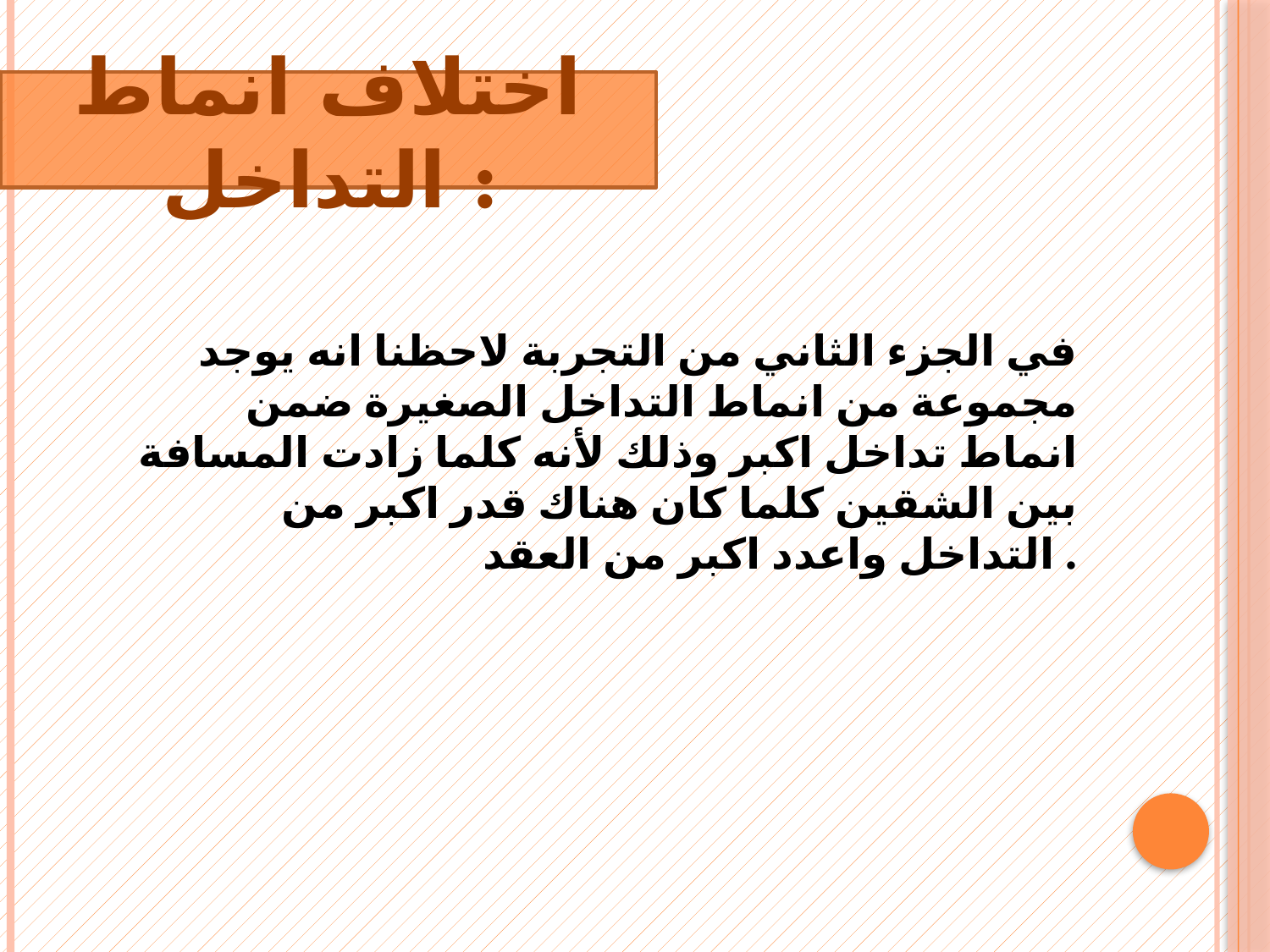

اختلاف انماط التداخل :
في الجزء الثاني من التجربة لاحظنا انه يوجد مجموعة من انماط التداخل الصغيرة ضمن انماط تداخل اكبر وذلك لأنه كلما زادت المسافة بين الشقين كلما كان هناك قدر اكبر من التداخل واعدد اكبر من العقد .